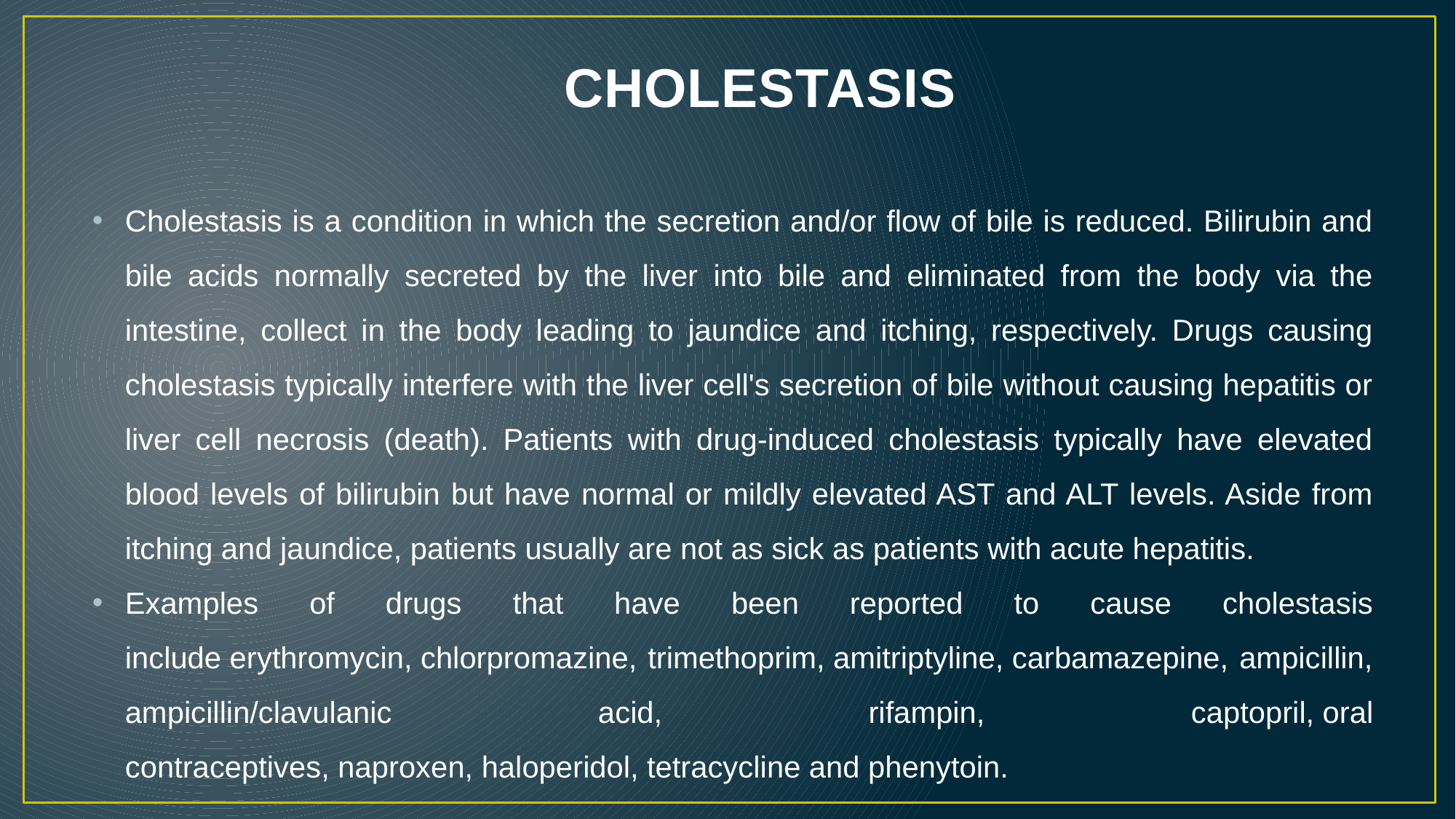

# Cholestasis
Cholestasis is a condition in which the secretion and/or flow of bile is reduced. Bilirubin and bile acids normally secreted by the liver into bile and eliminated from the body via the intestine, collect in the body leading to jaundice and itching, respectively. Drugs causing cholestasis typically interfere with the liver cell's secretion of bile without causing hepatitis or liver cell necrosis (death). Patients with drug-induced cholestasis typically have elevated blood levels of bilirubin but have normal or mildly elevated AST and ALT levels. Aside from itching and jaundice, patients usually are not as sick as patients with acute hepatitis.
Examples of drugs that have been reported to cause cholestasis include erythromycin, chlorpromazine, trimethoprim, amitriptyline, carbamazepine, ampicillin, ampicillin/clavulanic acid, rifampin, captopril, oral contraceptives, naproxen, haloperidol, tetracycline and phenytoin.